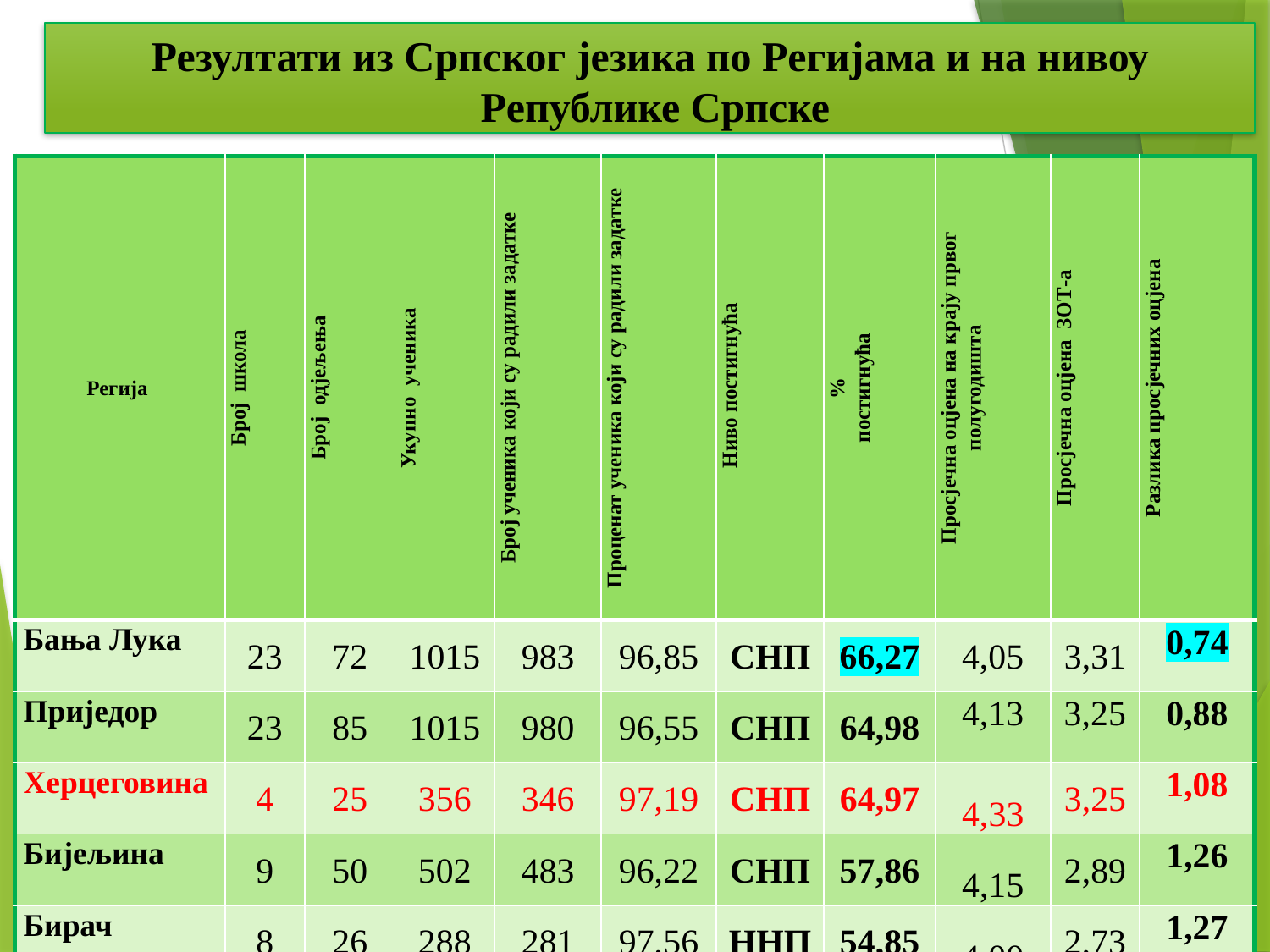

# Резултати из Српског језика по Регијама и на нивоу Републике Српске
| Регија | Број школа | Број одјељења | Укупно ученика | Број ученика који су радили задатке | Проценат ученика који су радили задатке | Ниво постигнућа | % постигнућа | Просјечна оцјена на крају првог полугодишта | Просјечна оцјена ЗОТ-а | Разлика просјечних оцјена |
| --- | --- | --- | --- | --- | --- | --- | --- | --- | --- | --- |
| Бања Лука | 23 | 72 | 1015 | 983 | 96,85 | СНП | 66,27 | 4,05 | 3,31 | 0,74 |
| Приједор | 23 | 85 | 1015 | 980 | 96,55 | СНП | 64,98 | 4,13 | 3,25 | 0,88 |
| Херцеговина | 4 | 25 | 356 | 346 | 97,19 | СНП | 64,97 | 4,33 | 3,25 | 1,08 |
| Бијељина | 9 | 50 | 502 | 483 | 96,22 | СНП | 57,86 | 4,15 | 2,89 | 1,26 |
| Бирач | 8 | 26 | 288 | 281 | 97,56 | ННП | 54,85 | 4,00 | 2,73 | 1,27 |
| Сарајевско-романијска | 9 | 31 | 439 | 427 | 97,27 | ННП | 54,43 | 4,13 | 2,72 | 1,41 |
| Добој | 18 | 70 | 628 | 617 | 98,25 | ННП | 51,93 | 3,92 | 2,59 | 1,33 |
| СВЕГА: | 94 | 359 | 4243 | 4117 | 97,03 | СНП | 60,71 | 4,10 | 2,96 | 1,14 |
11